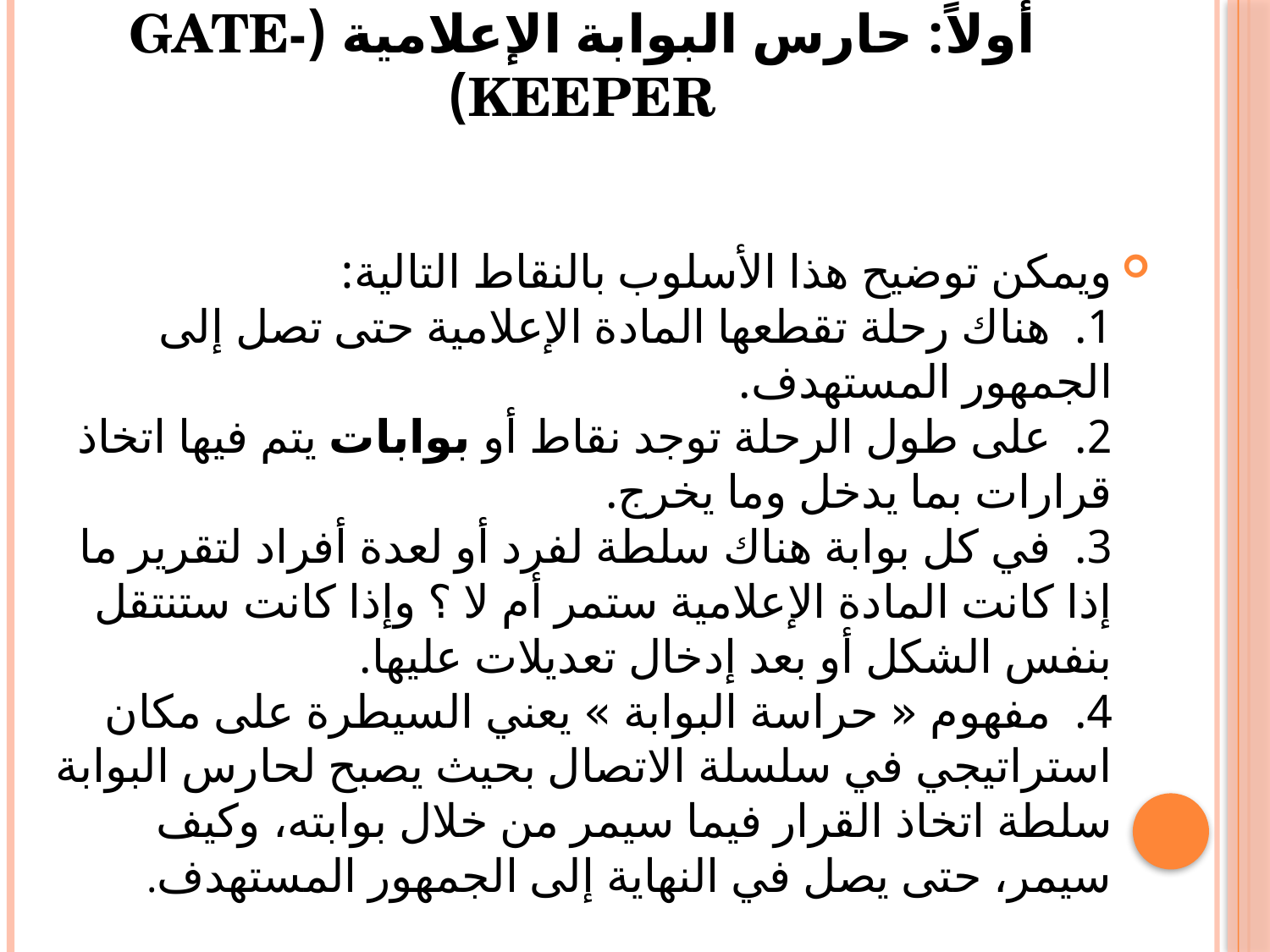

# أولاً: حارس البوابة الإعلامية (GATE-KEEPER)
ويمكن توضيح هذا الأسلوب بالنقاط التالية:
1.  هناك رحلة تقطعها المادة الإعلامية حتى تصل إلى الجمهور المستهدف. 
2.  على طول الرحلة توجد نقاط أو بوابات يتم فيها اتخاذ قرارات بما يدخل وما يخرج.
3.  في كل بوابة هناك سلطة لفرد أو لعدة أفراد لتقرير ما إذا كانت المادة الإعلامية ستمر أم لا ؟ وإذا كانت ستنتقل بنفس الشكل أو بعد إدخال تعديلات عليها.
4.  مفهوم « حراسة البوابة » يعني السيطرة على مكان استراتيجي في سلسلة الاتصال بحيث يصبح لحارس البوابة سلطة اتخاذ القرار فيما سيمر من خلال بوابته، وكيف سيمر، حتى يصل في النهاية إلى الجمهور المستهدف.